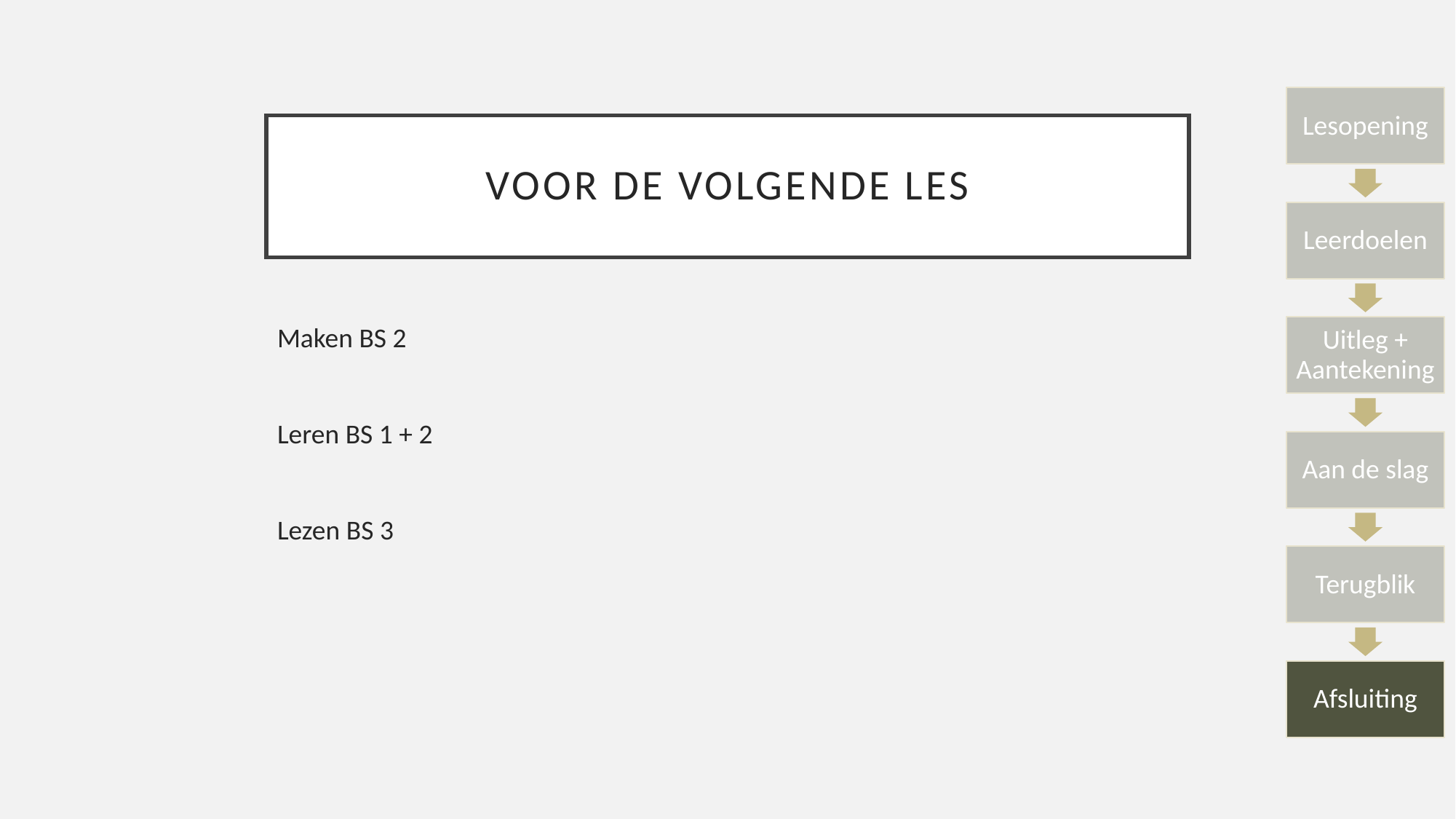

Lesopening

Leerdoelen

Uitleg + Aantekening

Aan de slag

Terugblik

Afsluiting
# Voor de volgende les
Maken BS 2

Leren BS 1 + 2

Lezen BS 3